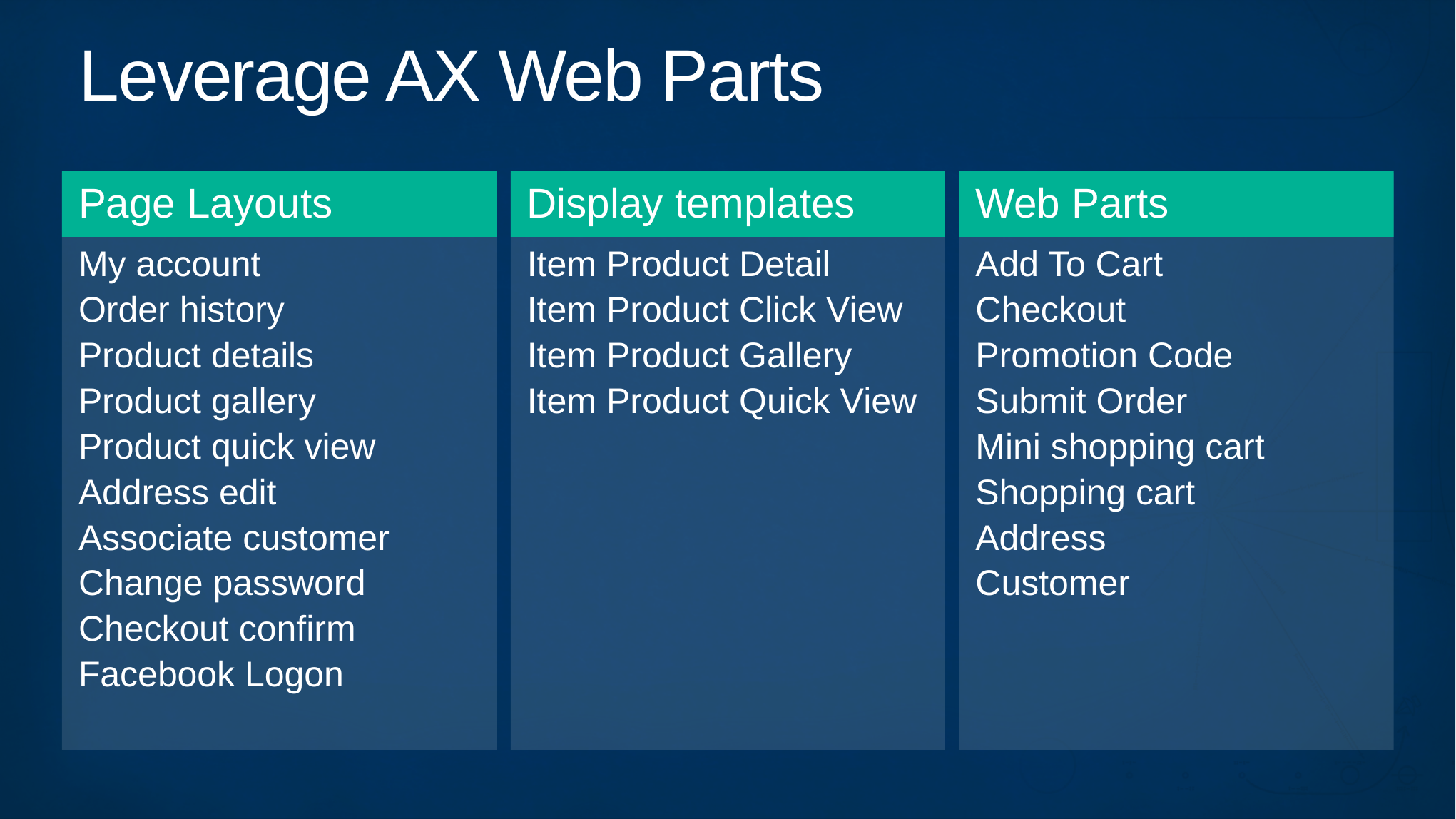

# Leverage AX Web Parts

Page Layouts
Display templates
Web Parts
My account
Order history
Product details
Product gallery
Product quick view
Address edit
Associate customer
Change password
Checkout confirm
Facebook Logon

Item Product Detail
Item Product Click View
Item Product Gallery
Item Product Quick View
Add To Cart
Checkout
Promotion Code
Submit Order
Mini shopping cart
Shopping cart
Address
Customer